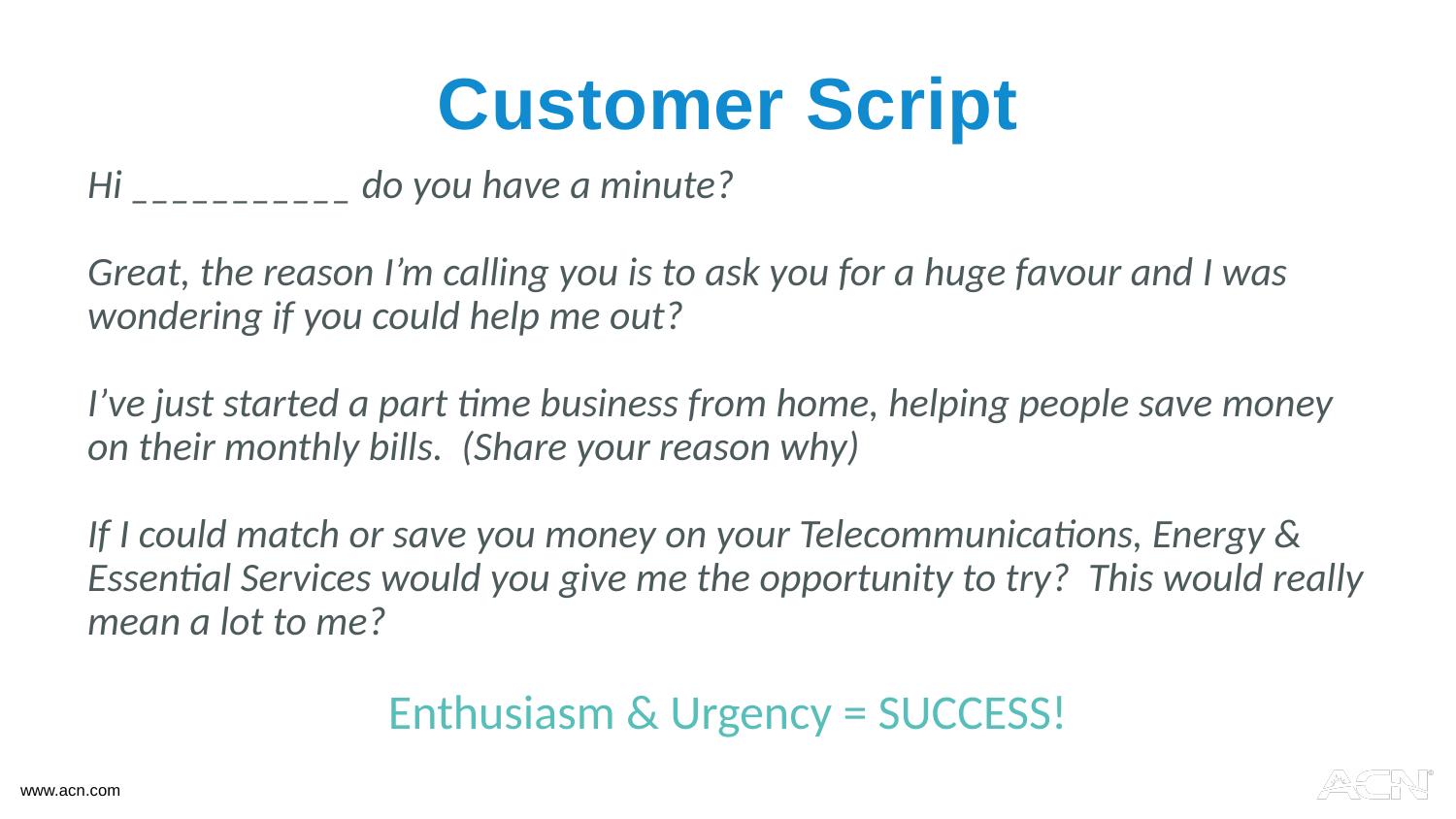

# Customer Script
Hi ___________ do you have a minute?

Great, the reason I’m calling you is to ask you for a huge favour and I was wondering if you could help me out?

I’ve just started a part time business from home, helping people save money on their monthly bills.  (Share your reason why)

If I could match or save you money on your Telecommunications, Energy & Essential Services would you give me the opportunity to try?  This would really mean a lot to me?

Enthusiasm & Urgency = SUCCESS!